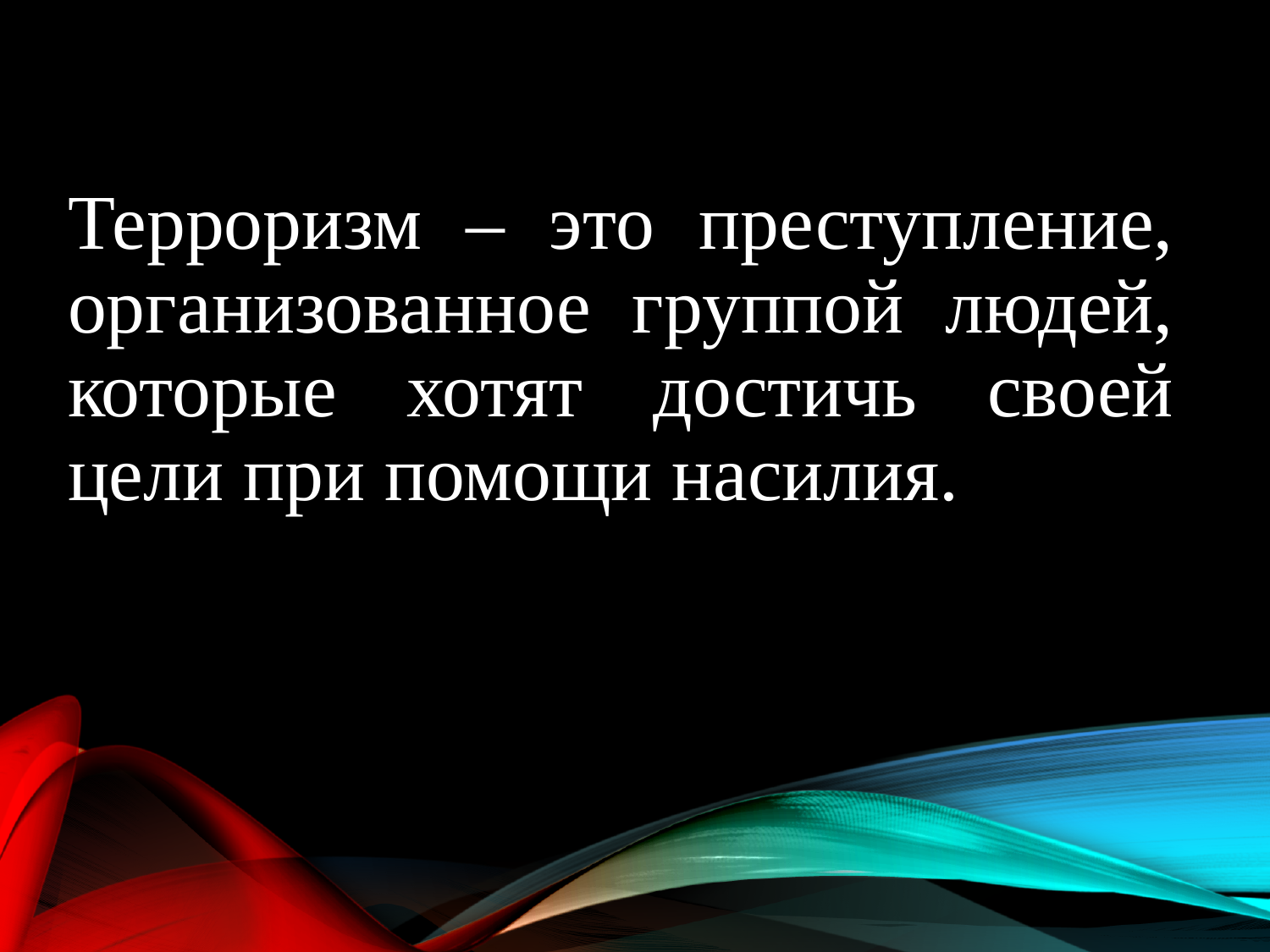

Терроризм – это преступление, организованное группой людей, которые хотят достичь своей цели при помощи насилия.